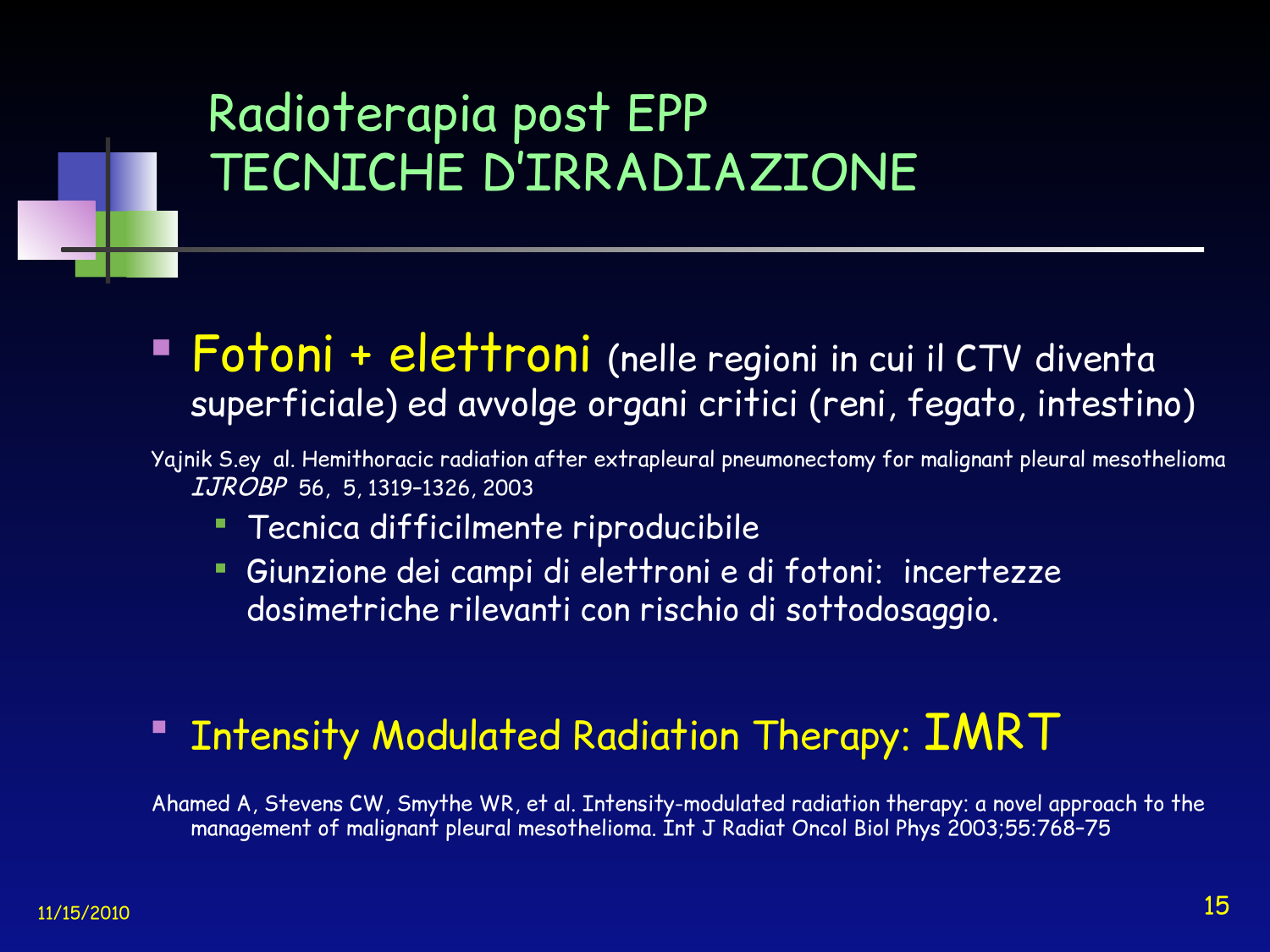

# Radioterapia post EPP TECNICHE D’IRRADIAZIONE

Fotoni + elettroni (nelle regioni in cui il CTV diventa superficiale) ed avvolge organi critici (reni, fegato, intestino)

Yajnik S.ey  al. Hemithoracic radiation after extrapleural pneumonectomy for malignant pleural mesothelioma IJROBP  56,  5, 1319–1326, 2003
Tecnica difficilmente riproducibile
Giunzione dei campi di elettroni e di fotoni:  incertezze dosimetriche rilevanti con rischio di sottodosaggio.

Intensity Modulated Radiation Therapy: IMRT

Ahamed A, Stevens CW, Smythe WR, et al. Intensity-modulated radiation therapy: a novel approach to the management of malignant pleural mesothelioma. Int J Radiat Oncol Biol Phys 2003;55:768–75
11/15/2010

15